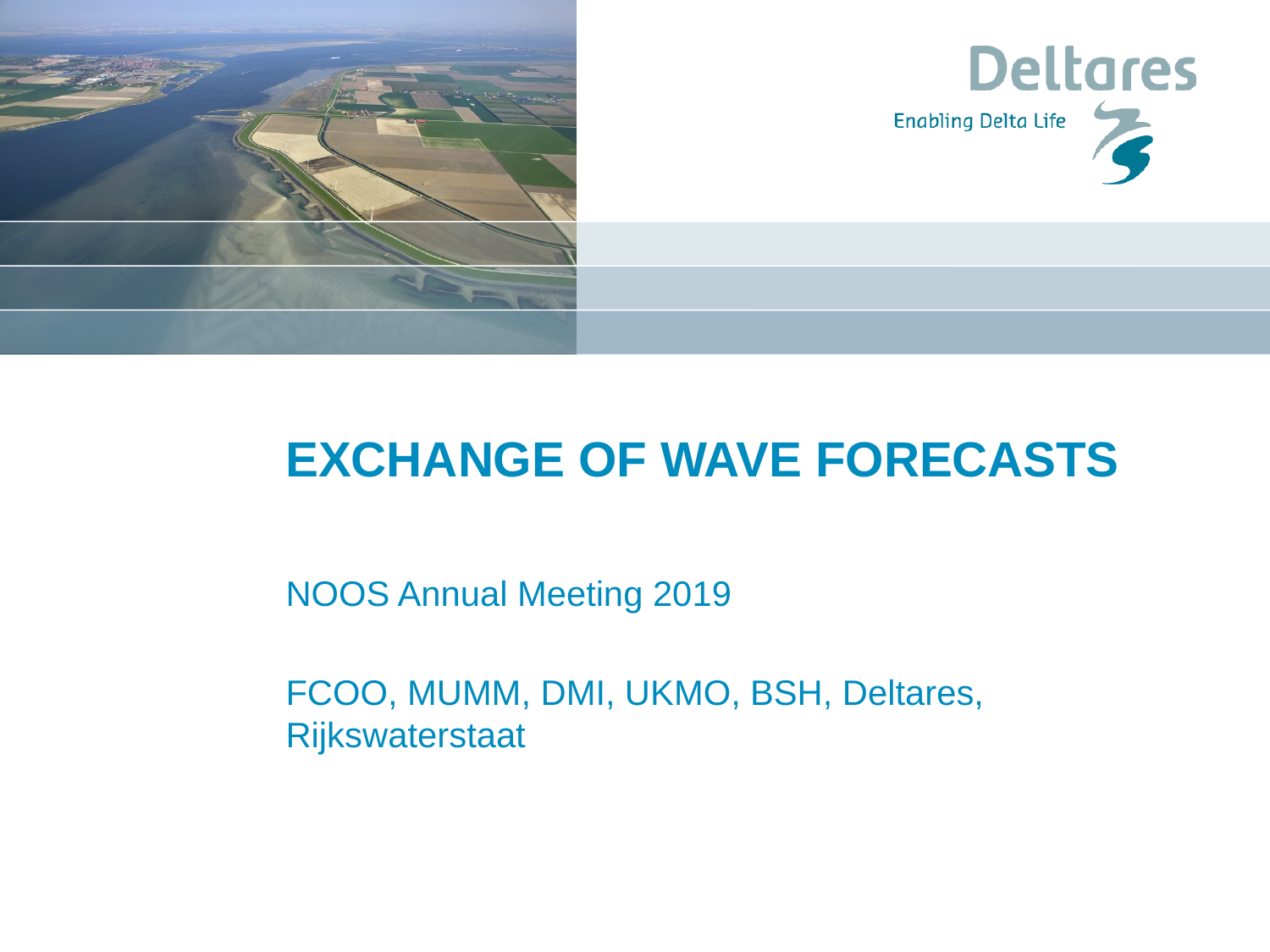

# EXCHANGE OF WAVE FORECASTS
NOOS Annual Meeting 2019

FCOO, MUMM, DMI, UKMO, BSH, Deltares, Rijkswaterstaat